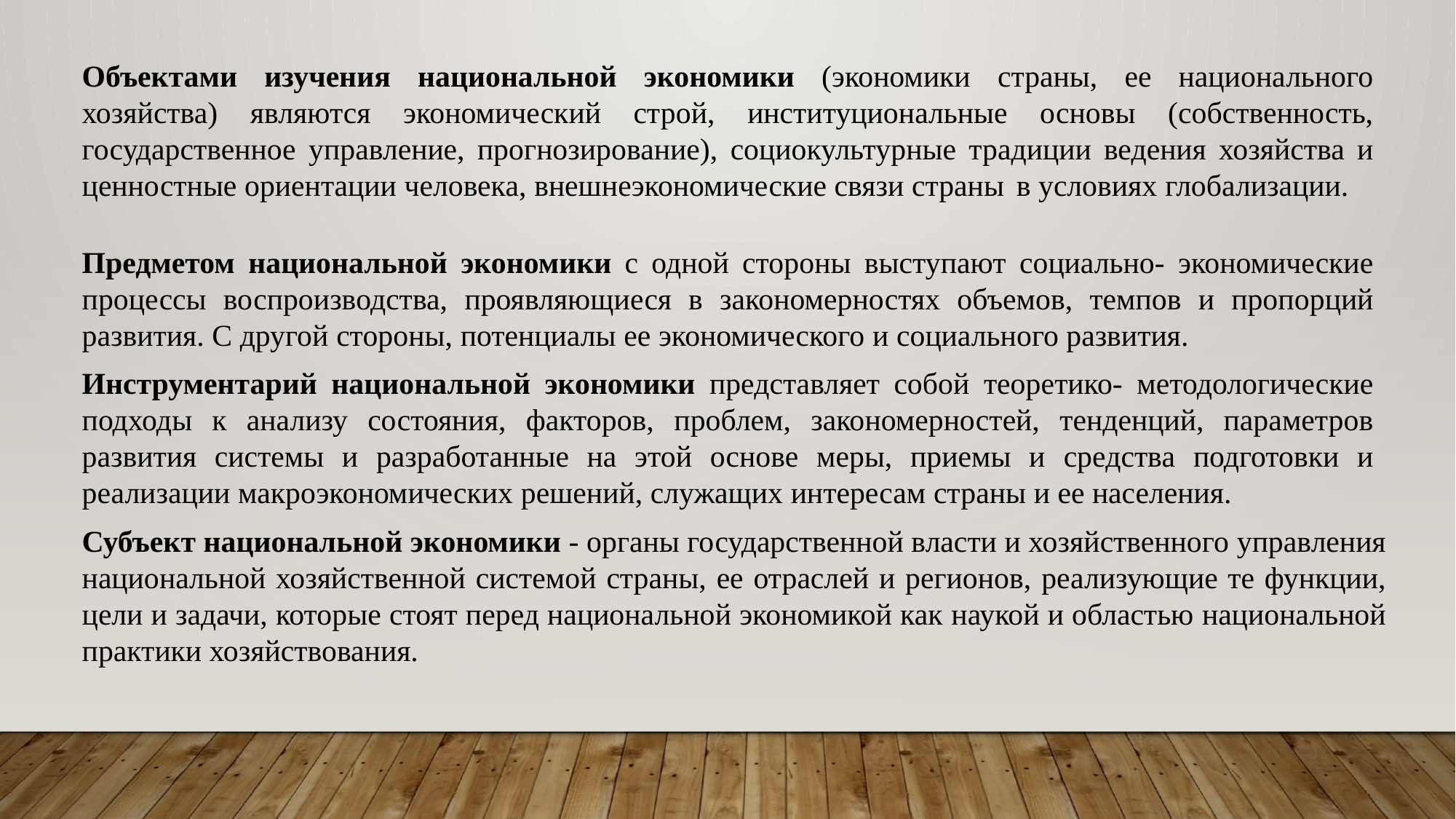

Объектами изучения национальной экономики (экономики страны, ее национального хозяйства) являются экономический строй, институциональные основы (собственность, государственное управление, прогнозирование), социокультурные традиции ведения хозяйства и ценностные ориентации человека, внешнеэкономические связи страны в условиях глобализации.

Предметом национальной экономики с одной стороны выступают социально- экономические процессы воспроизводства, проявляющиеся в закономерностях объемов, темпов и пропорций развития. С другой стороны, потенциалы ее экономического и социального развития.
Инструментарий национальной экономики представляет собой теоретико- методологические подходы к анализу состояния, факторов, проблем, закономерностей, тенденций, параметров развития системы и разработанные на этой основе меры, приемы и средства подготовки и реализации макроэкономических решений, служащих интересам страны и ее населения.
Субъект национальной экономики - органы государственной власти и хозяйственного управления национальной хозяйственной системой страны, ее отраслей и регионов, реализующие те функции, цели и задачи, которые стоят перед национальной экономикой как наукой и областью национальной практики хозяйствования.